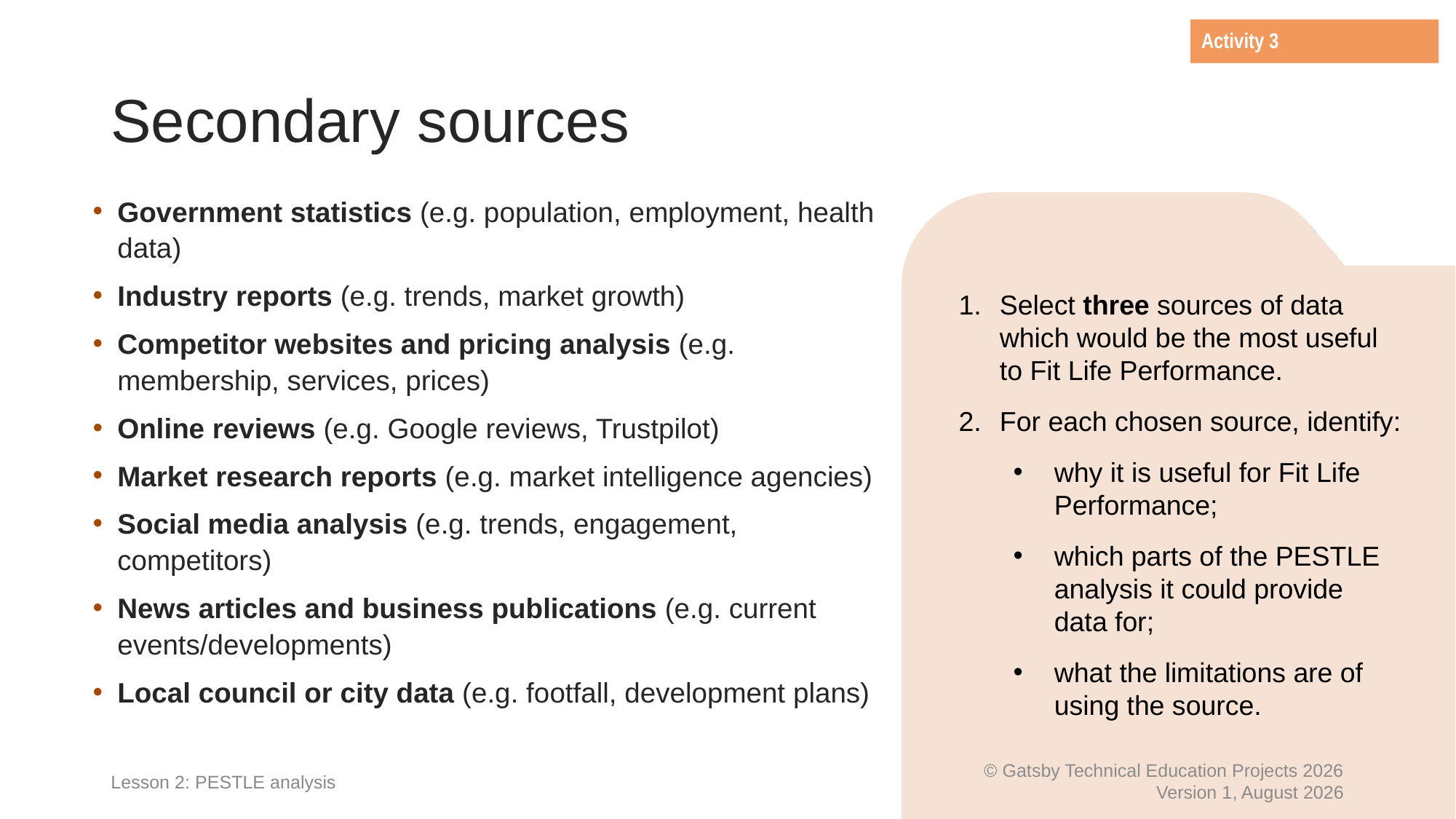

Activity 3
# Secondary sources
Government statistics (e.g. population, employment, health data)
Industry reports (e.g. trends, market growth)
Competitor websites and pricing analysis (e.g. membership, services, prices)
Online reviews (e.g. Google reviews, Trustpilot)
Market research reports (e.g. market intelligence agencies)
Social media analysis (e.g. trends, engagement, competitors)
News articles and business publications (e.g. current events/developments)
Local council or city data (e.g. footfall, development plans)
Select three sources of data which would be the most useful to Fit Life Performance.

For each chosen source, identify:

why it is useful for Fit Life Performance;

which parts of the PESTLE analysis it could provide data for;

what the limitations are of using the source.
Lesson 2: PESTLE analysis